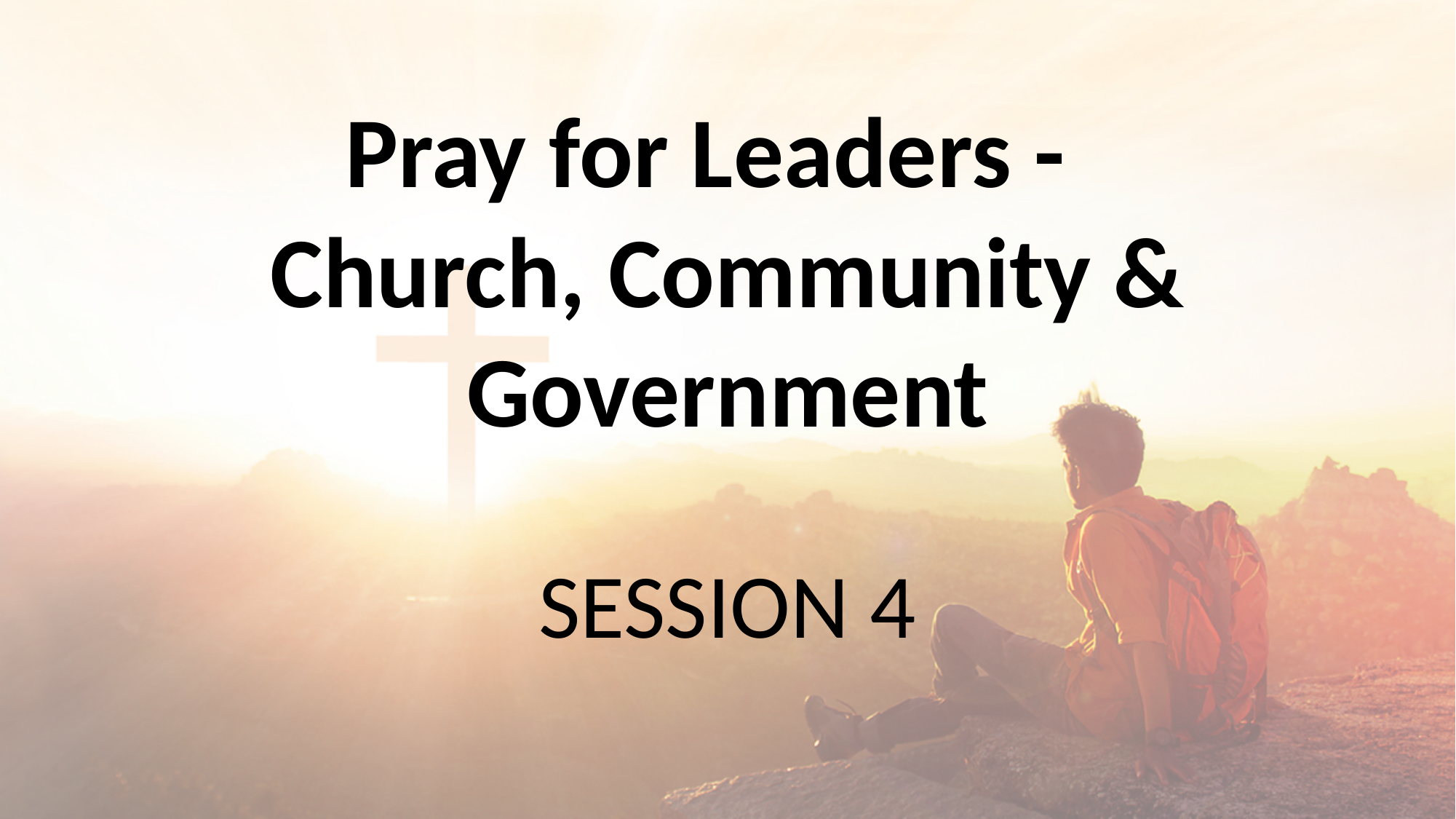

Pray for Leaders -
Church, Community & Government
#

SESSION 4